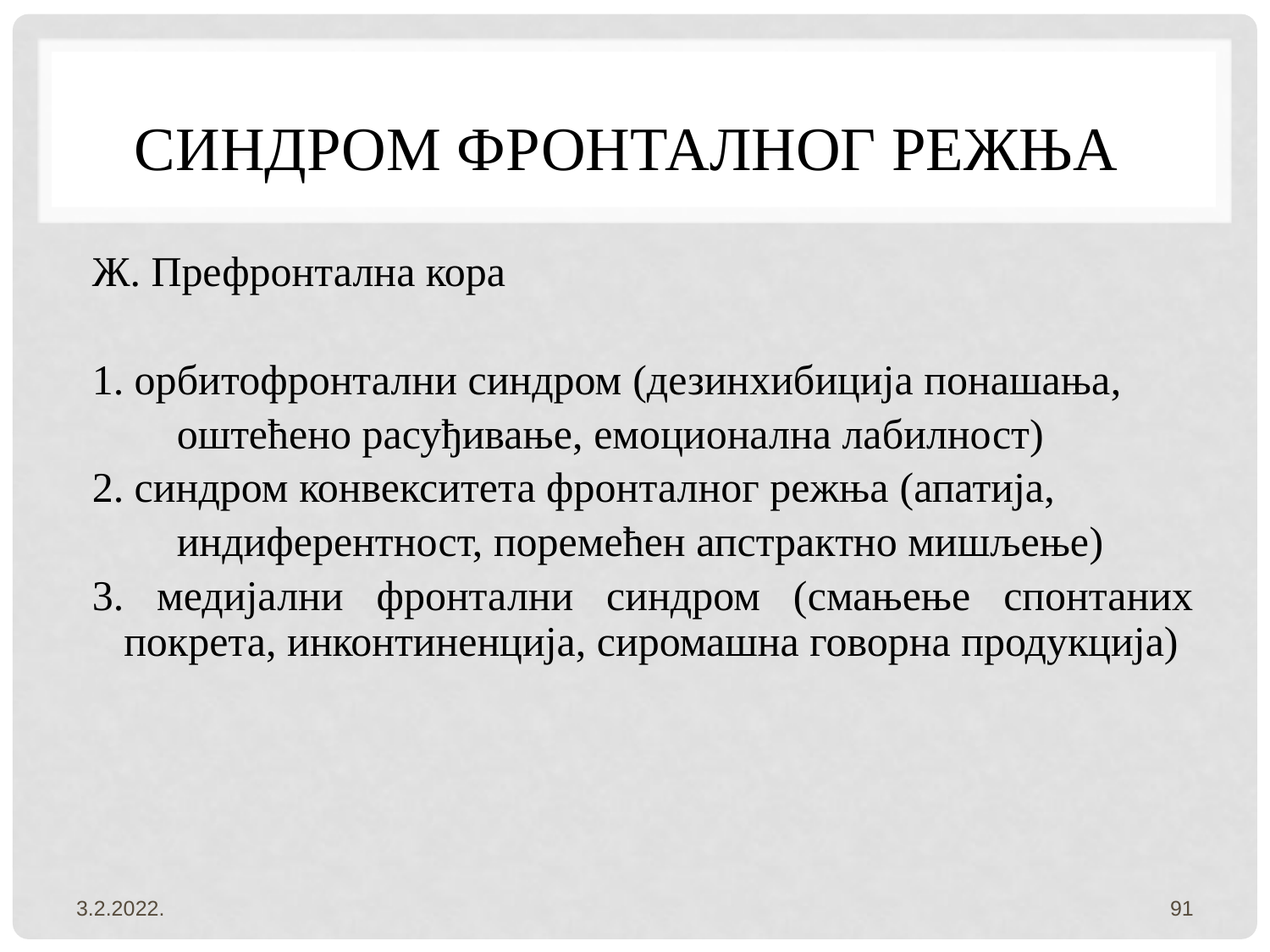

# Синдром ФРОНТАЛНог режња
Ж. Префронтална кора

1. орбитофронтални синдром (дезинхибиција понашања,
        оштећено расуђивање, емоционална лабилност)
2. синдром конвекситета фронталног режња (апатија,
        индиферентност, поремећен апстрактно мишљење)
3. медијални фронтални синдром (смањење спонтаних покрета, инконтиненција, сиромашна говорна продукција)
3.2.2022.
91